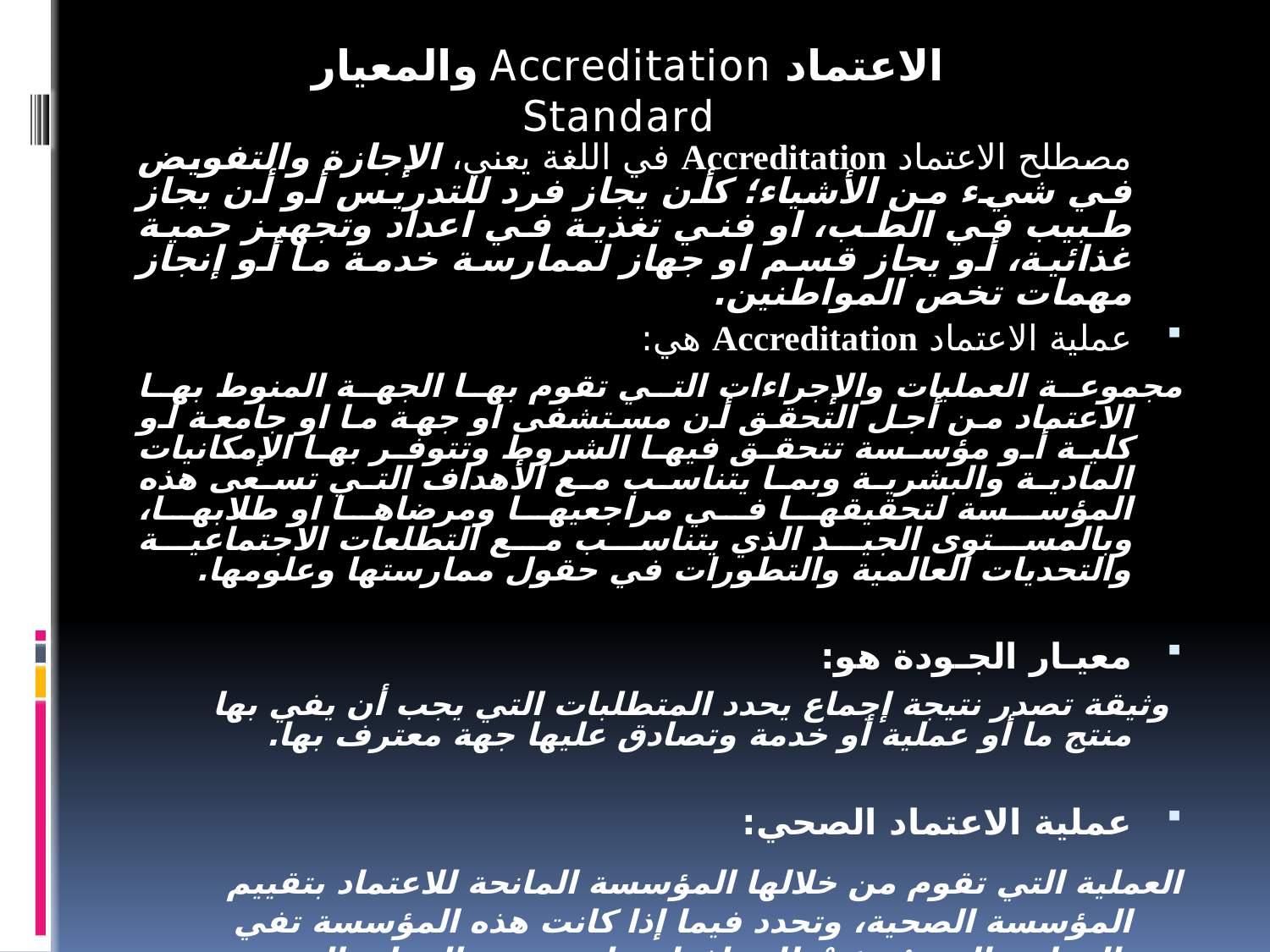

الاعتماد Accreditation والمعيار  Standard
		مصطلح الاعتماد Accreditation في اللغة يعني، الإجازة والتفويض في شيء من الأشياء؛ كأن يجاز فرد للتدريس أو أن يجاز طبيب في الطب، او فني تغذية في اعداد وتجهيز حمية غذائية، أو يجاز قسم او جهاز لممارسة خدمة ما أو إنجاز مهمات تخص المواطنين.
عملية الاعتماد Accreditation هي:
	مجموعة العمليات والإجراءات التي تقوم بها الجهة المنوط بها الاعتماد من أجل التحقق أن مستشفى او جهة ما او جامعة أو كلية أو مؤسسة تتحقق فيها الشروط وتتوفر بها الإمكانيات المادية والبشرية وبما يتناسب مع الأهداف التي تسعى هذه المؤسسة لتحقيقها في مراجعيها ومرضاها او طلابها، وبالمستوى الجيد الذي يتناسب مع التطلعات الاجتماعية والتحديات العالمية والتطورات في حقول ممارستها وعلومها.

معيـار الجـودة هو:
	 وثيقة تصدر نتيجة إجماع يحدد المتطلبات التي يجب أن يفي بها منتج ما أو عملية أو خدمة وتصادق عليها جهة معترف بها.

عملية الاعتماد الصحي:
	العملية التي تقوم من خلالها المؤسسة المانحة للاعتماد بتقييم المؤسسة الصحية، وتحدد فيما إذا كانت هذه المؤسسة تفي بالمعايير التي وُضِعَتْ للمحافظة على نوعية الرعاية الصحية المقدمة وتحسينها، وعلى أن نحقق هذه المعايير أفضل ما يمكن الوصول إليه.